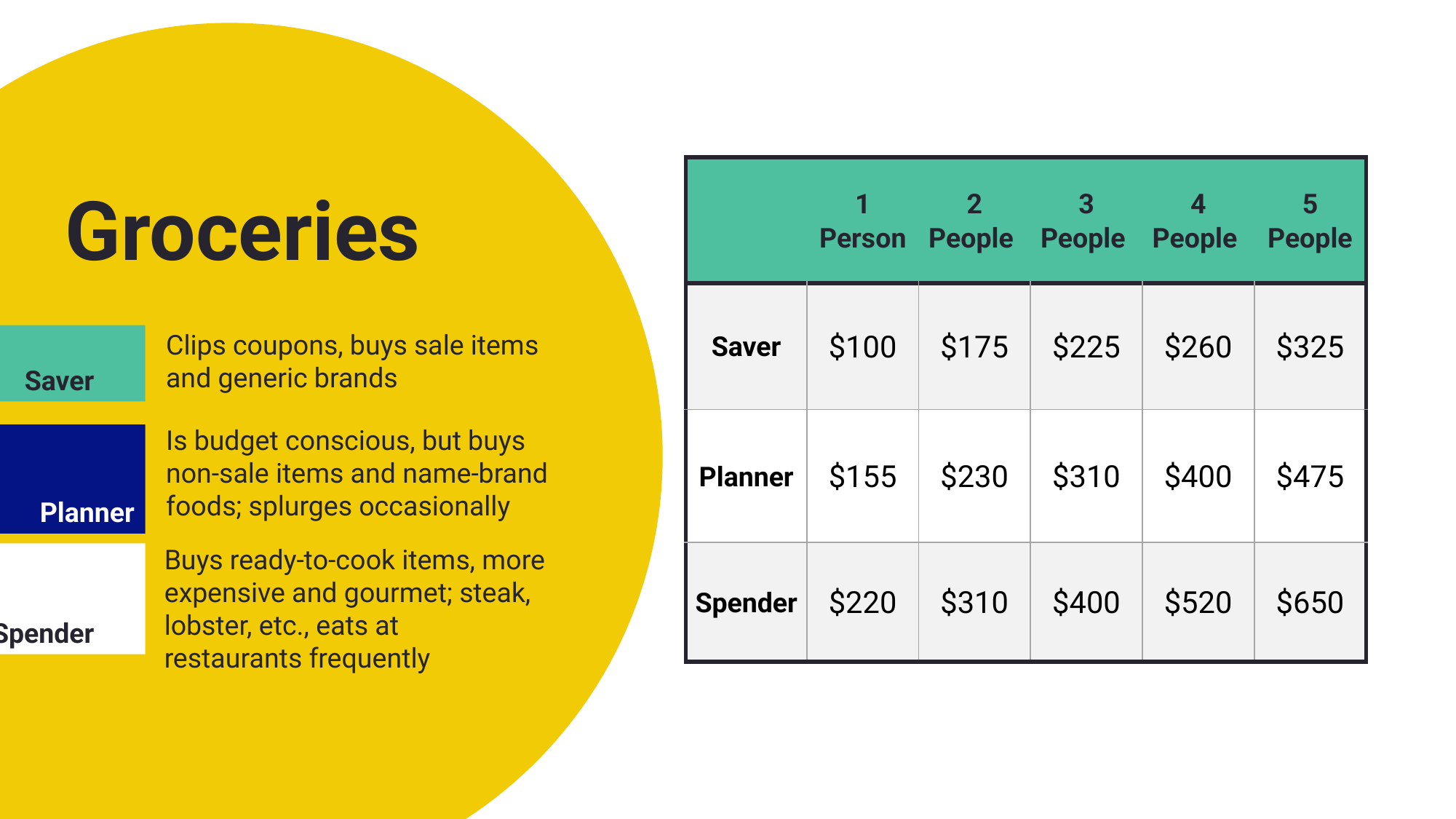

|  | 1 Person | 2 People | 3 People | 4 People | 5 People |
| --- | --- | --- | --- | --- | --- |
| Saver | $100 | $175 | $225 | $260 | $325 |
| Planner | $155 | $230 | $310 | $400 | $475 |
| Spender | $220 | $310 | $400 | $520 | $650 |
Groceries
Clips coupons, buys sale items     and generic brands
 Saver
Is budget conscious, but buys      non-sale items and name-brand foods; splurges occasionally
 Planner
Buys ready-to-cook items, more expensive and gourmet; steak, lobster, etc., eats at                restaurants frequently

Spender